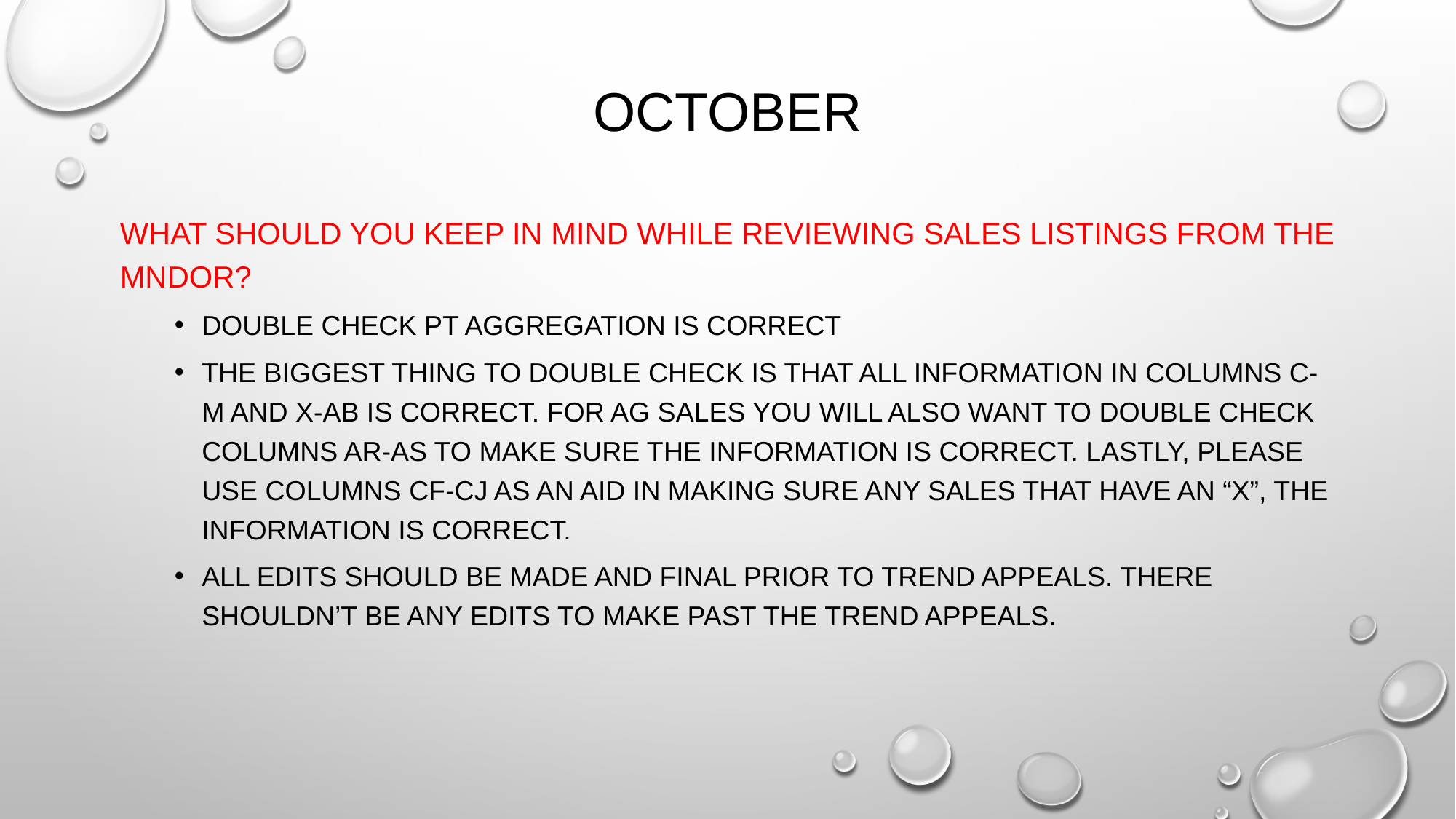

# october
What should you keep in mind while reviewing sales listings from the mndor?
Double check pt aggregation is correct
The biggest thing to double check is that all information in columns c-m and x-ab is correct. For ag sales you will also want to double check columns ar-as to make sure the information is correct. Lastly, please use columns cf-cj as an aid in making sure any sales that have an “x”, the information is correct.
All edits should be made and final prior to trend appeals. There shouldn’t be any edits to make past the trend appeals.